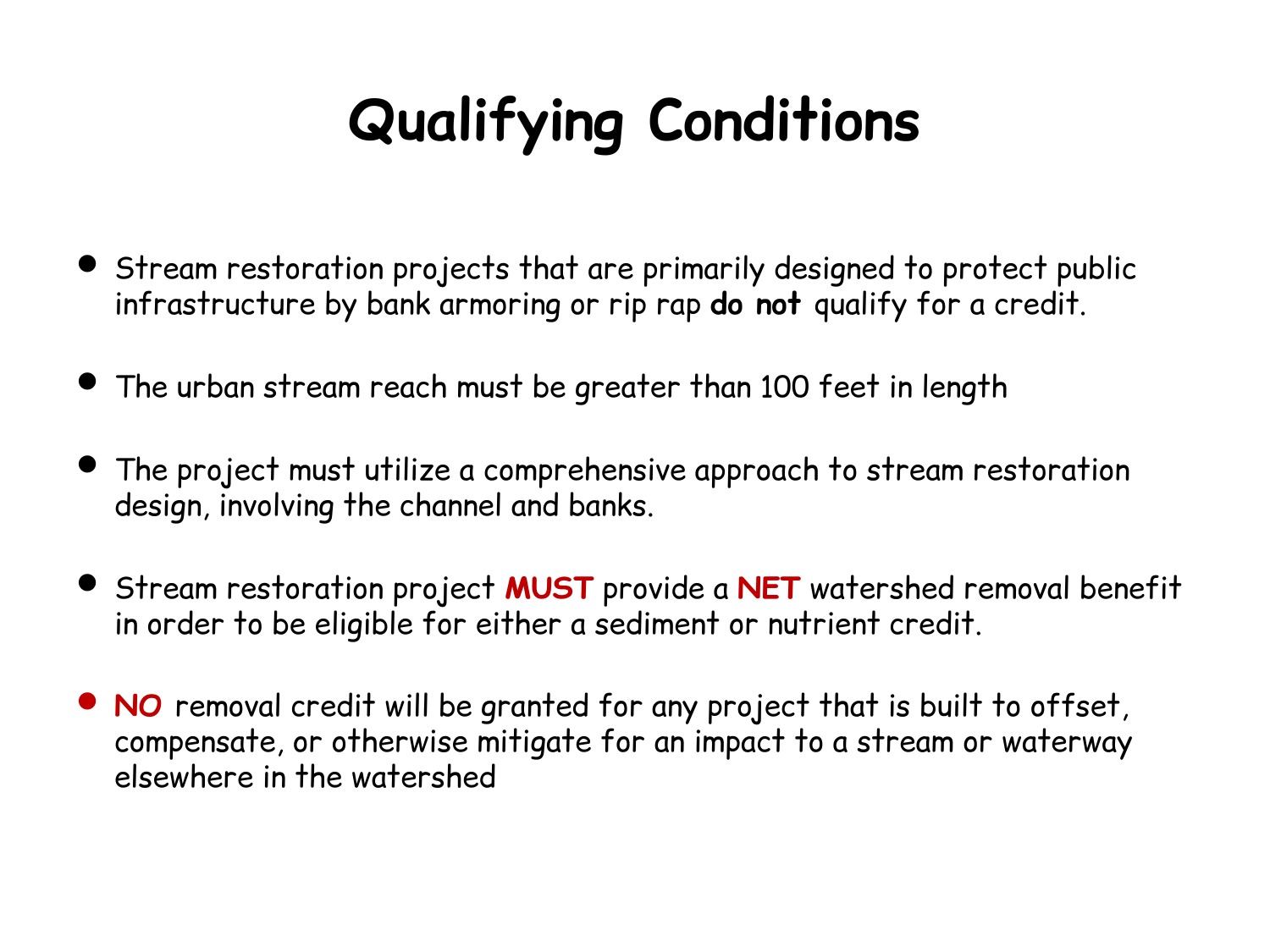

# Qualifying Conditions
Stream restoration projects that are primarily designed to protect public infrastructure by bank armoring or rip rap do not qualify for a credit.

The urban stream reach must be greater than 100 feet in length

The project must utilize a comprehensive approach to stream restoration design, involving the channel and banks.

Stream restoration project MUST provide a NET watershed removal benefit in order to be eligible for either a sediment or nutrient credit.

NO removal credit will be granted for any project that is built to offset, compensate, or otherwise mitigate for an impact to a stream or waterway elsewhere in the watershed